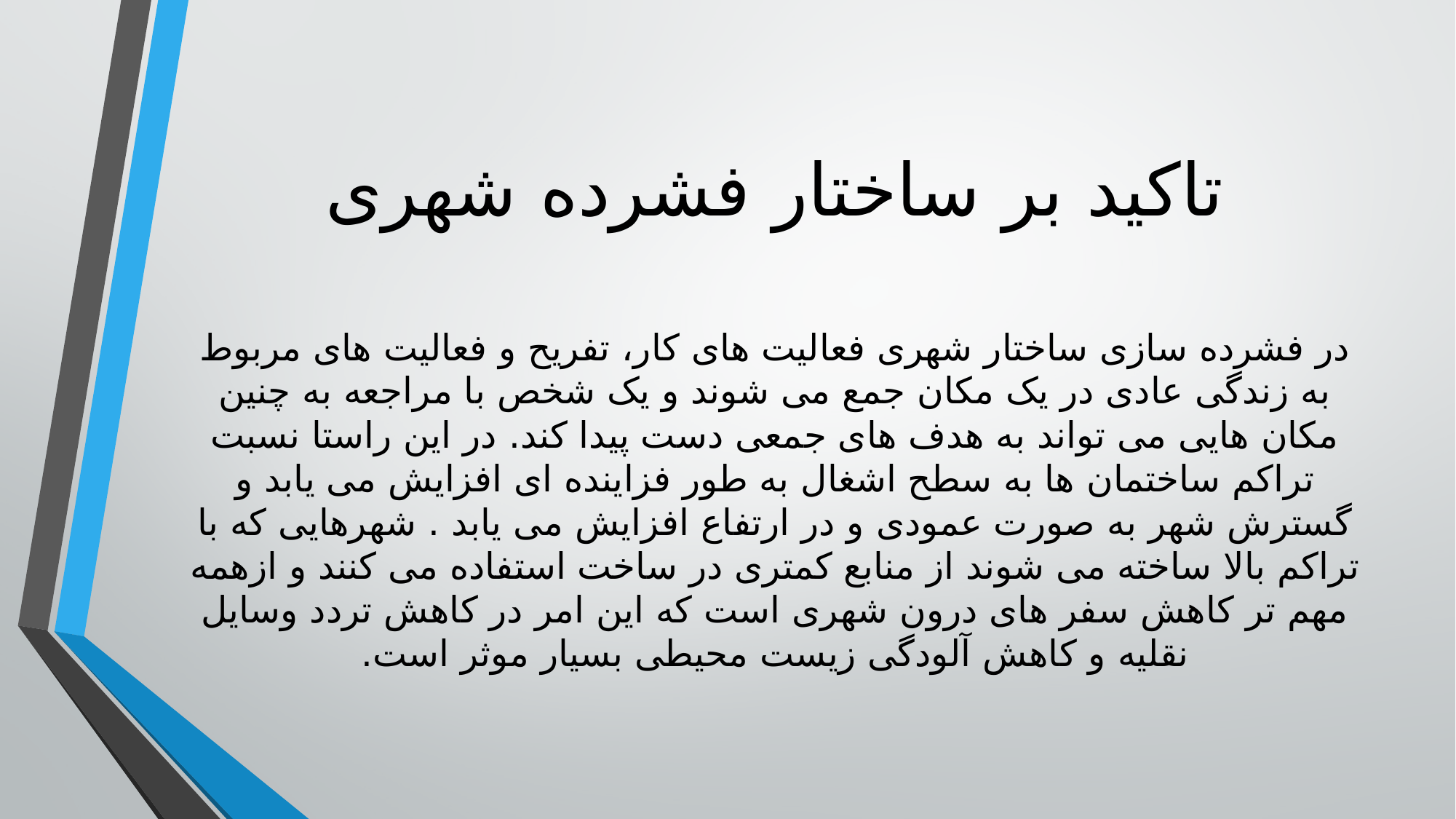

# تاکید بر ساختار فشرده شهری
در فشرده سازی ساختار شهری فعالیت های کار، تفریح و فعالیت های مربوط به زندگی عادی در یک مکان جمع می شوند و یک شخص با مراجعه به چنین مکان هایی می تواند به هدف های جمعی دست پیدا کند. در این راستا نسبت تراکم ساختمان ها به سطح اشغال به طور فزاینده ای افزایش می یابد و گسترش شهر به صورت عمودی و در ارتفاع افزایش می یابد . شهرهایی که با تراکم بالا ساخته می شوند از منابع کمتری در ساخت استفاده می کنند و ازهمه مهم تر کاهش سفر های درون شهری است که این امر در کاهش تردد وسایل نقلیه و کاهش آلودگی زیست محیطی بسیار موثر است.